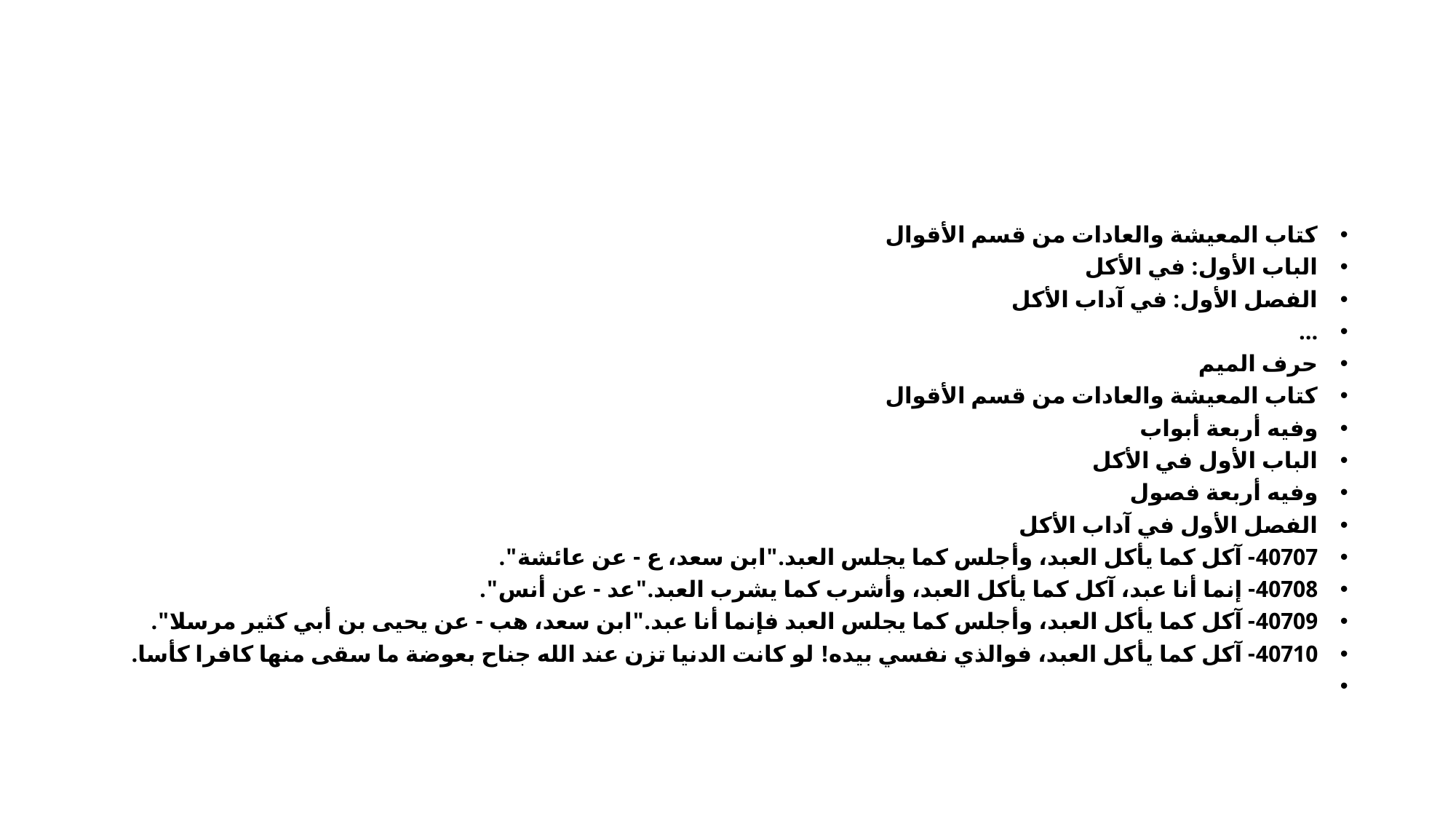

#
كتاب المعيشة والعادات من قسم الأقوال
الباب الأول: في الأكل
الفصل الأول: في آداب الأكل
...
حرف الميم
كتاب المعيشة والعادات من قسم الأقوال
وفيه أربعة أبواب
الباب الأول في الأكل
وفيه أربعة فصول
الفصل الأول في آداب الأكل
40707- آكل كما يأكل العبد، وأجلس كما يجلس العبد."ابن سعد، ع - عن عائشة".
40708- إنما أنا عبد، آكل كما يأكل العبد، وأشرب كما يشرب العبد."عد - عن أنس".
40709- آكل كما يأكل العبد، وأجلس كما يجلس العبد فإنما أنا عبد."ابن سعد، هب - عن يحيى بن أبي كثير مرسلا".
40710- آكل كما يأكل العبد، فوالذي نفسي بيده! لو كانت الدنيا تزن عند الله جناح بعوضة ما سقى منها كافرا كأسا.